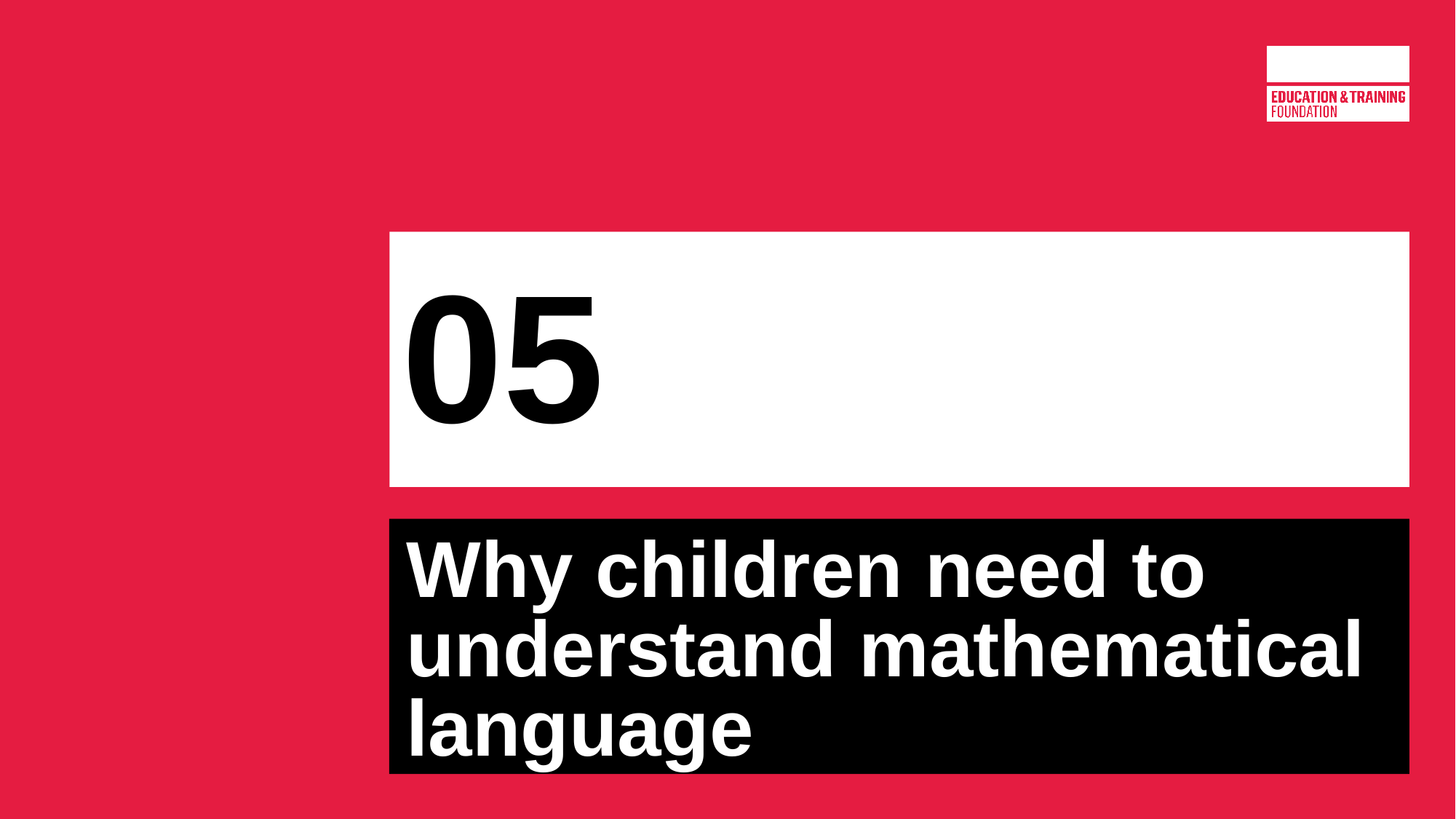

# 05
Why children need to understand mathematical language